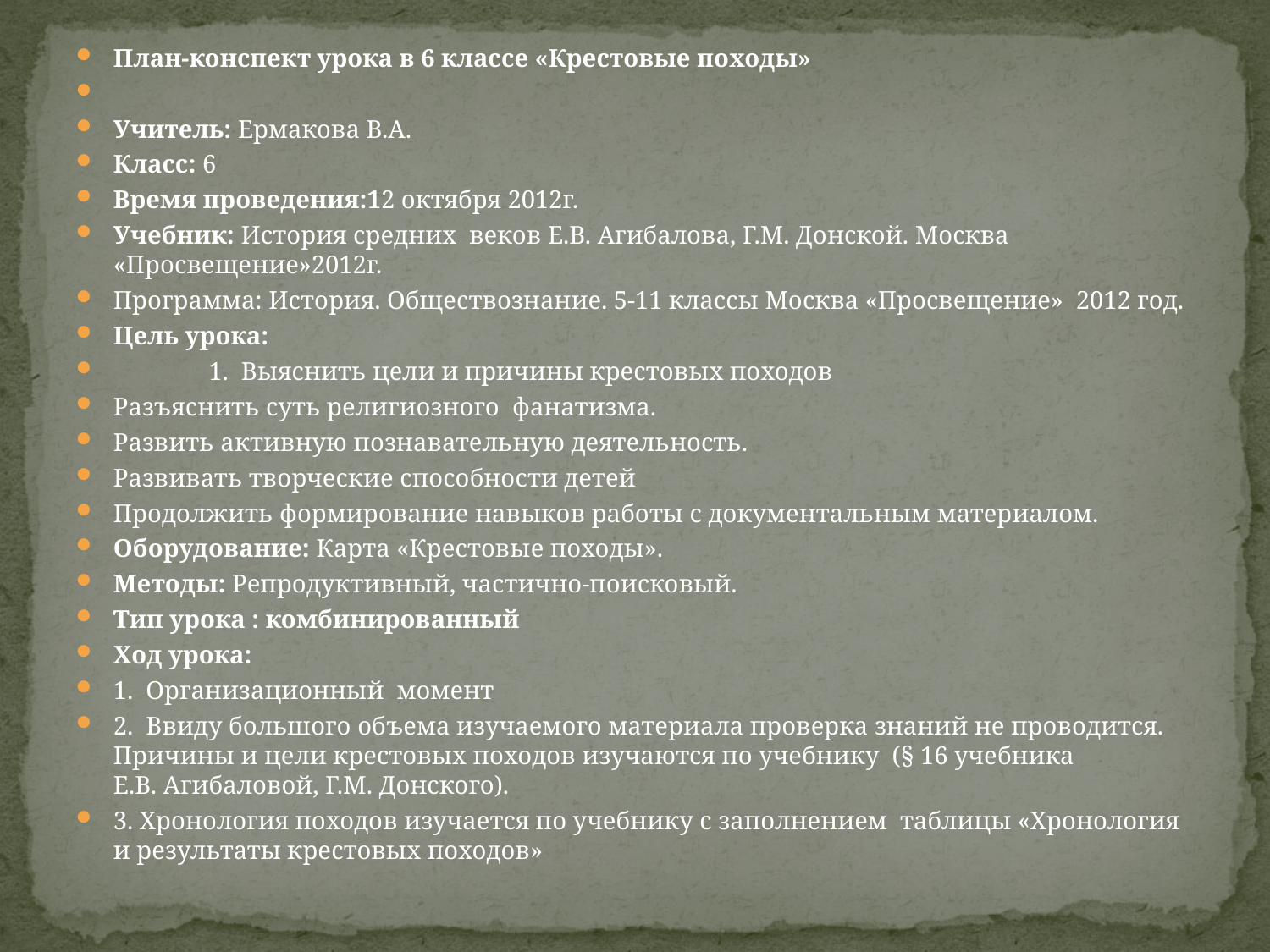

План-конспект урока в 6 классе «Крестовые походы»

Учитель: Ермакова В.А.
Класс: 6
Время проведения:12 октября 2012г.
Учебник: История средних  веков Е.В. Агибалова, Г.М. Донской. Москва «Просвещение»2012г.
Программа: История. Обществознание. 5-11 классы Москва «Просвещение»  2012 год.
Цель урока:
               1.  Выяснить цели и причины крестовых походов
Разъяснить суть религиозного  фанатизма.
Развить активную познавательную деятельность.
Развивать творческие способности детей
Продолжить формирование навыков работы с документальным материалом.
Оборудование: Карта «Крестовые походы».
Методы: Репродуктивный, частично-поисковый.
Тип урока : комбинированный
Ход урока:
1.  Организационный  момент
2.  Ввиду большого объема изучаемого материала проверка знаний не проводится. Причины и цели крестовых походов изучаются по учебнику  (§ 16 учебника                Е.В. Агибаловой, Г.М. Донского).
3. Хронология походов изучается по учебнику с заполнением  таблицы «Хронология и результаты крестовых походов»